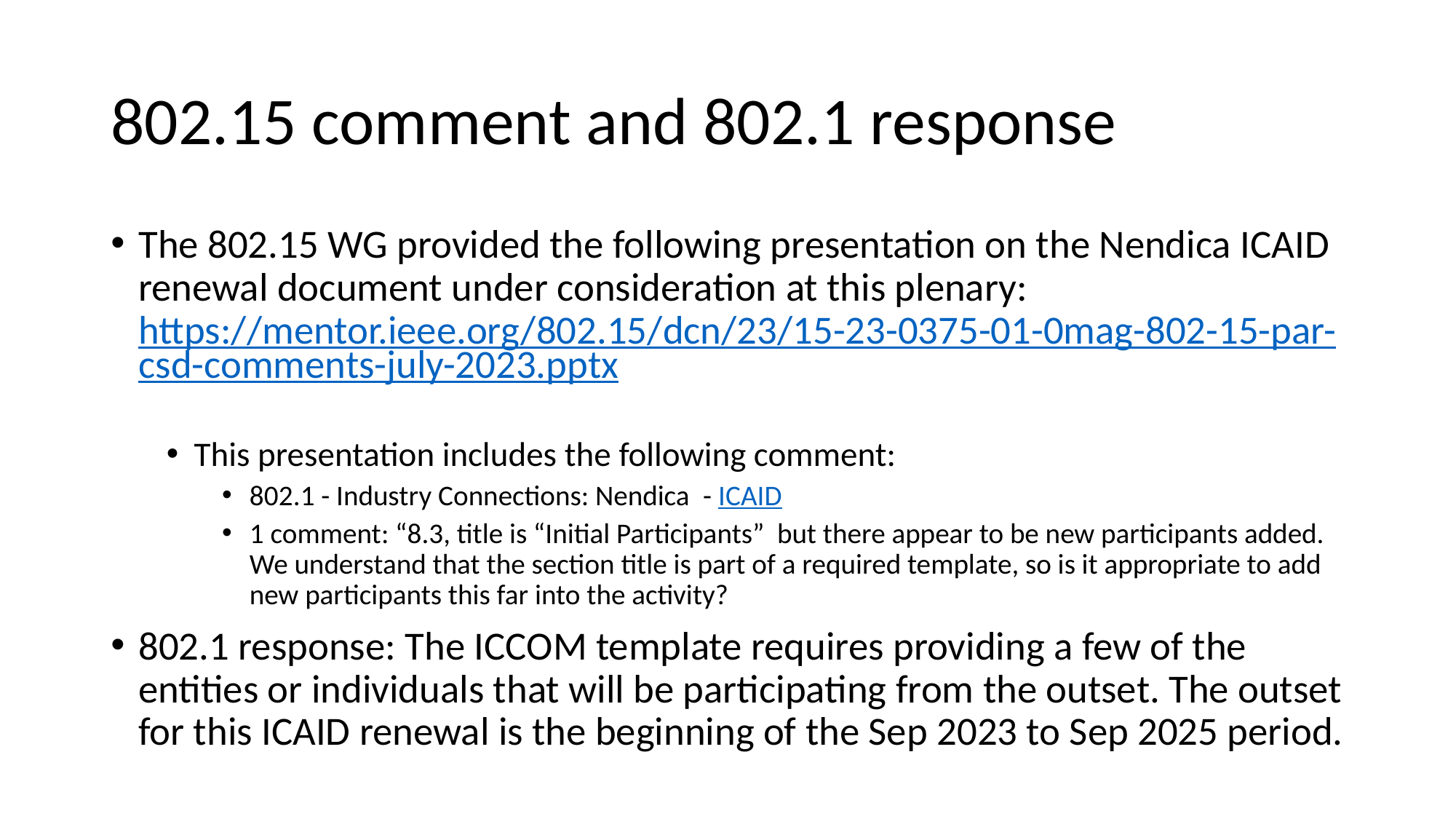

# 802.15 comment and 802.1 response
The 802.15 WG provided the following presentation on the Nendica ICAID renewal document under consideration at this plenary: https://mentor.ieee.org/802.15/dcn/23/15-23-0375-01-0mag-802-15-par-csd-comments-july-2023.pptx
This presentation includes the following comment:
802.1 - Industry Connections: Nendica  - ICAID
1 comment: “8.3, title is “Initial Participants”  but there appear to be new participants added. We understand that the section title is part of a required template, so is it appropriate to add new participants this far into the activity?
802.1 response: The ICCOM template requires providing a few of the entities or individuals that will be participating from the outset. The outset for this ICAID renewal is the beginning of the Sep 2023 to Sep 2025 period.